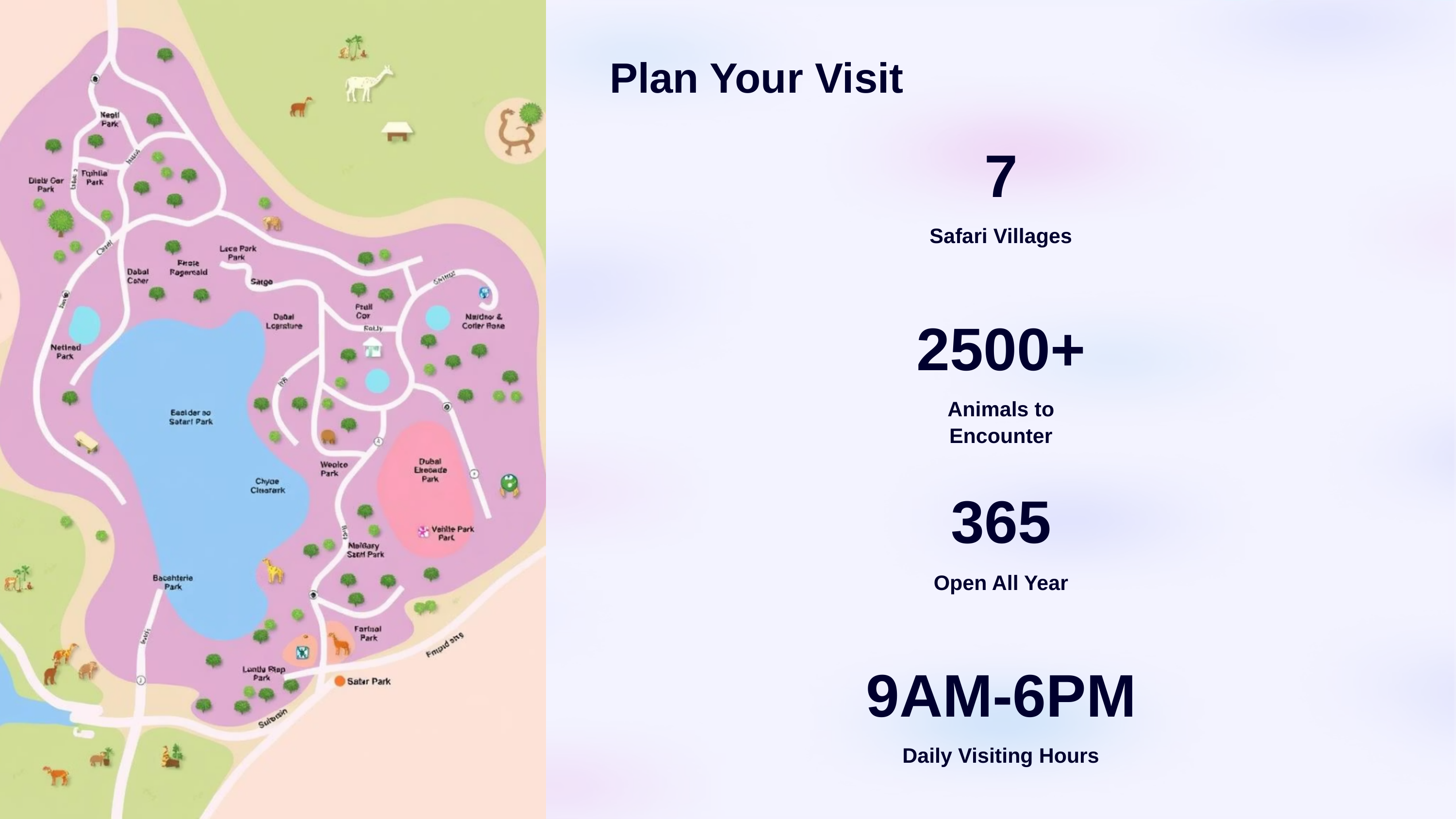

Plan Your Visit
7
Safari Villages
2500+
Animals to Encounter
365
Open All Year
9AM-6PM
Daily Visiting Hours